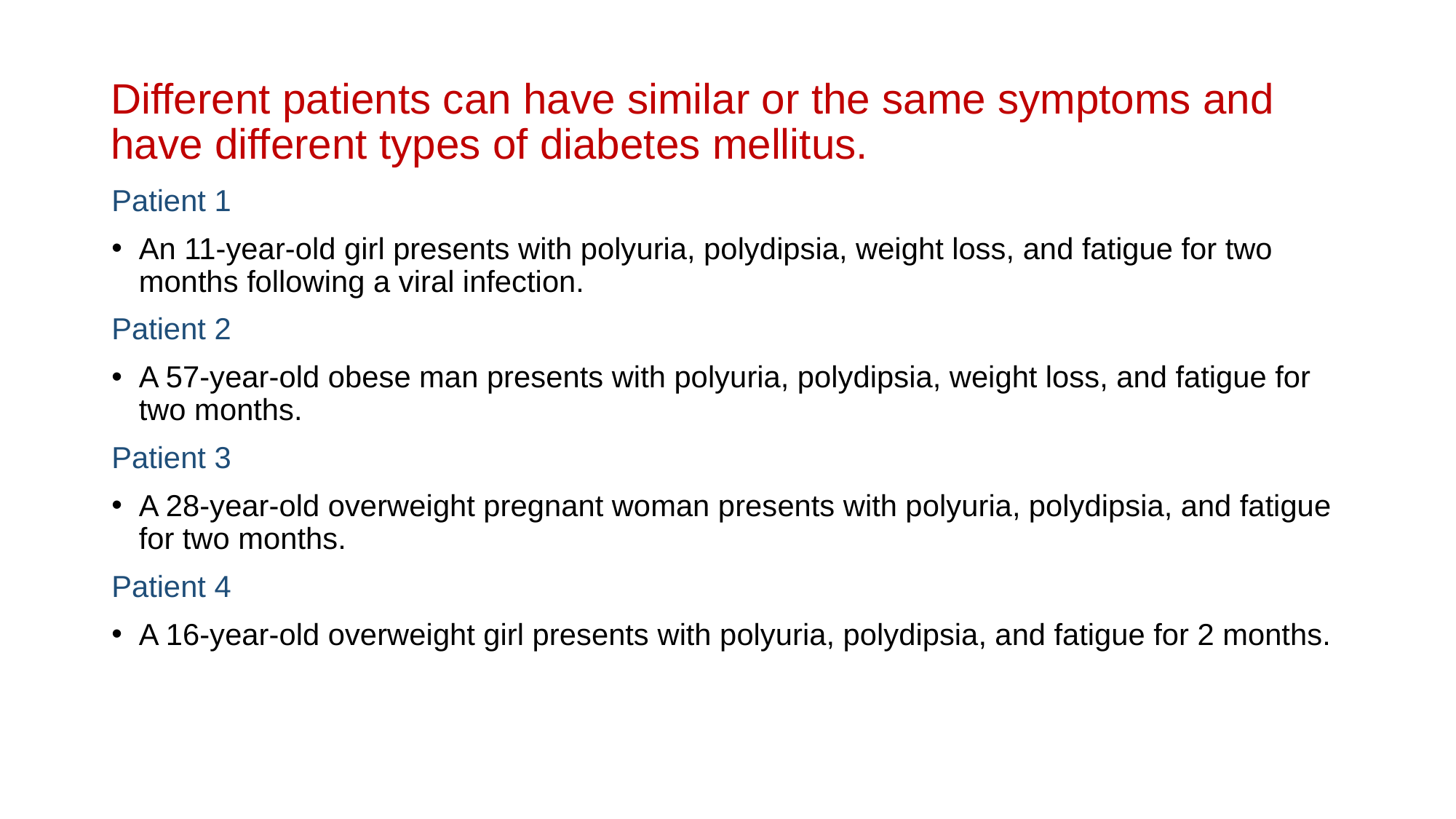

# Different patients can have similar or the same symptoms and have different types of diabetes mellitus.
Patient 1
An 11-year-old girl presents with polyuria, polydipsia, weight loss, and fatigue for two months following a viral infection.
Patient 2
A 57-year-old obese man presents with polyuria, polydipsia, weight loss, and fatigue for two months.
Patient 3
A 28-year-old overweight pregnant woman presents with polyuria, polydipsia, and fatigue for two months.
Patient 4
A 16-year-old overweight girl presents with polyuria, polydipsia, and fatigue for 2 months.